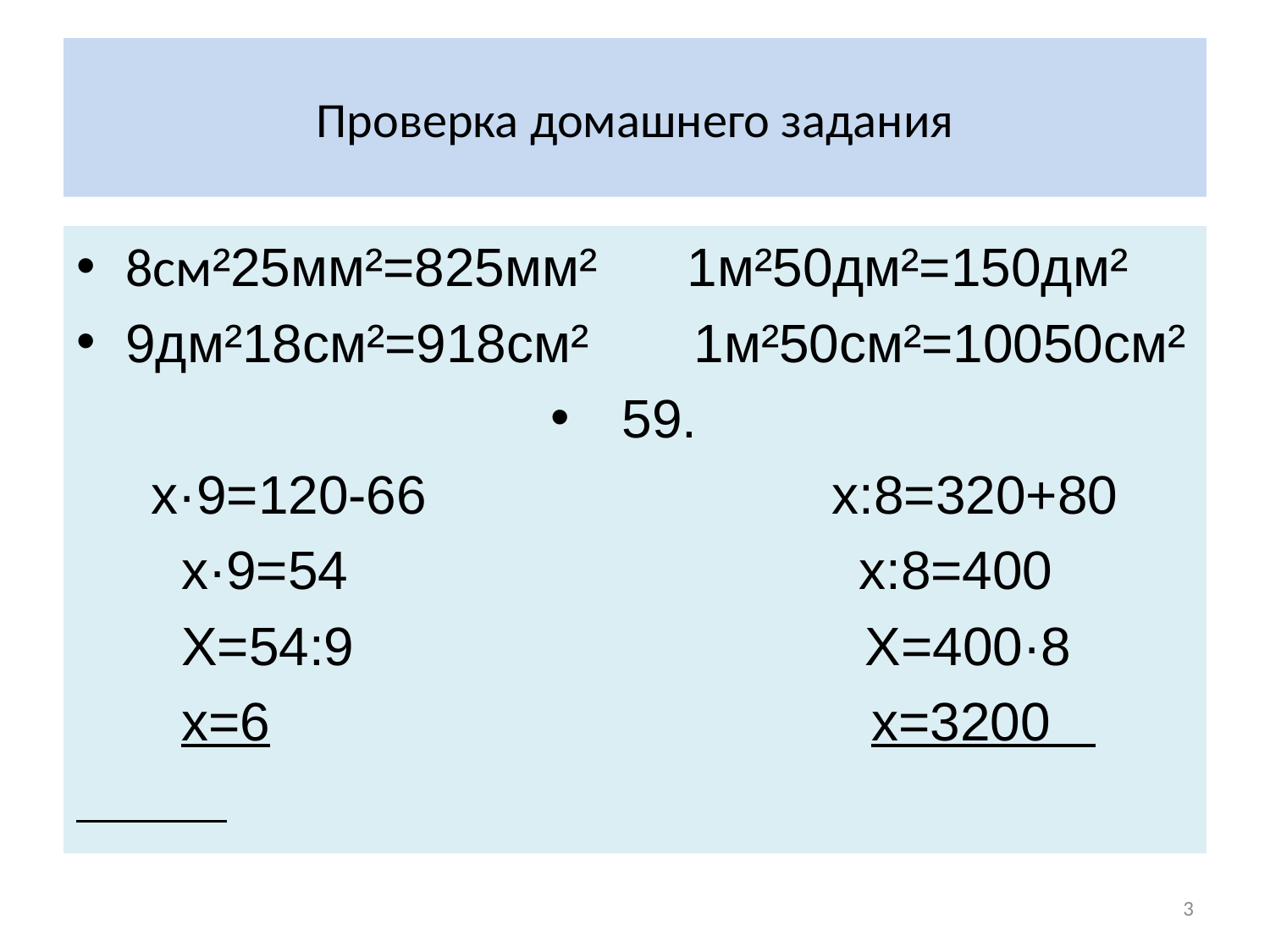

# Проверка домашнего задания
8см²25мм²=825мм²      1м²50дм²=150дм²
9дм²18см²=918см²       1м²50см²=10050см²
59.
х·9=120-66                           х:8=320+80
       х·9=54                                  х:8=400
       Х=54:9                                  Х=400·8
       х=6                                        х=3200

3